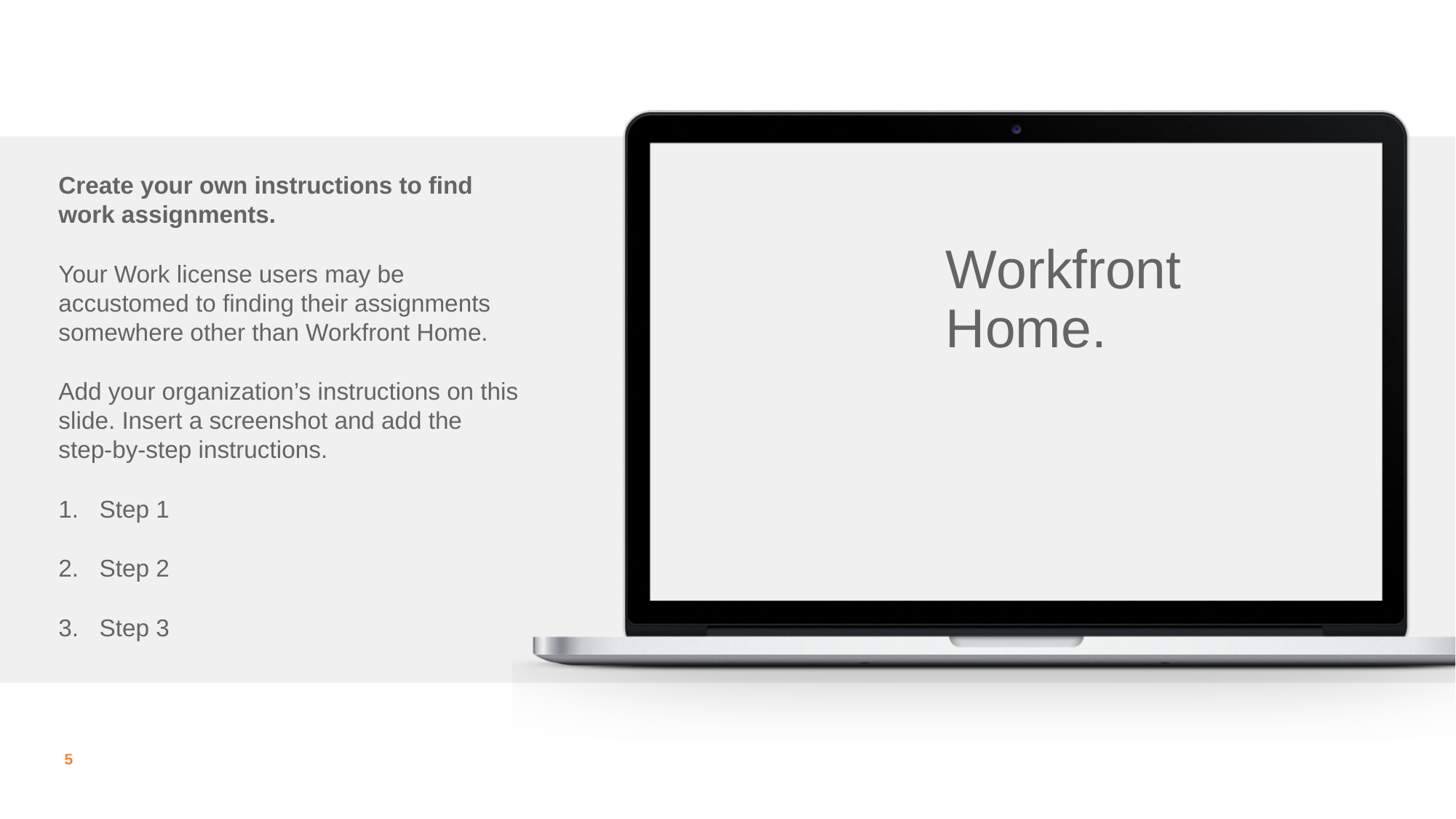

Create your own instructions to find work assignments.
Your Work license users may be accustomed to finding their assignments somewhere other than Workfront Home.
Add your organization’s instructions on this slide. Insert a screenshot and add the step-by-step instructions.
Step 1
Step 2
Step 3
Workfront Home.